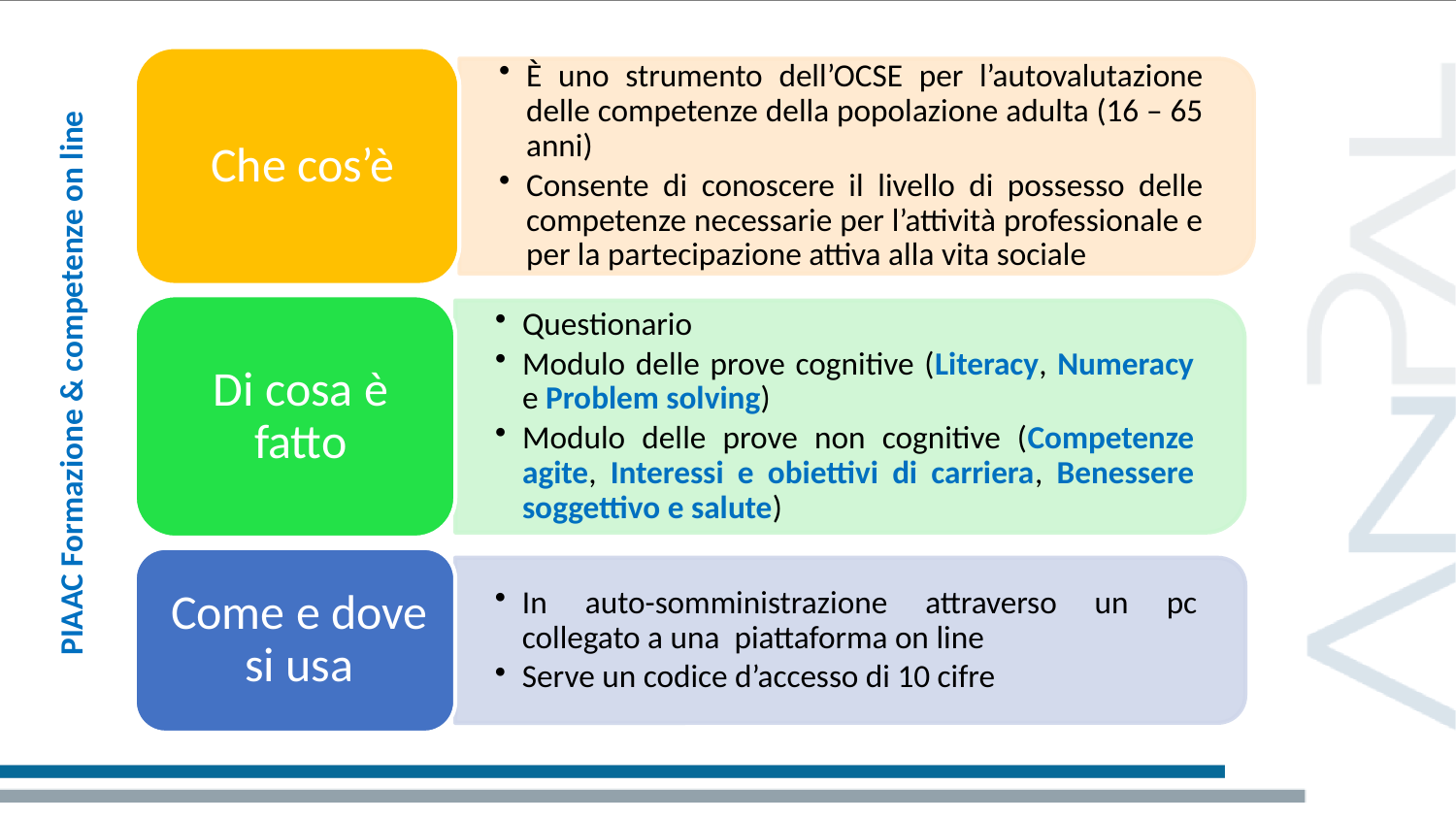

È uno strumento dell’OCSE per l’autovalutazione delle competenze della popolazione adulta (16 – 65 anni)
Consente di conoscere il livello di possesso delle competenze necessarie per l’attività professionale e per la partecipazione attiva alla vita sociale
Che cos’è
Questionario
Modulo delle prove cognitive (Literacy, Numeracy e Problem solving)
Modulo delle prove non cognitive (Competenze agite, Interessi e obiettivi di carriera, Benessere soggettivo e salute)
Di cosa è fatto
In auto-somministrazione attraverso un pc collegato a una  piattaforma on line
Serve un codice d’accesso di 10 cifre
Come e dove si usa
PIAAC Formazione & competenze on line